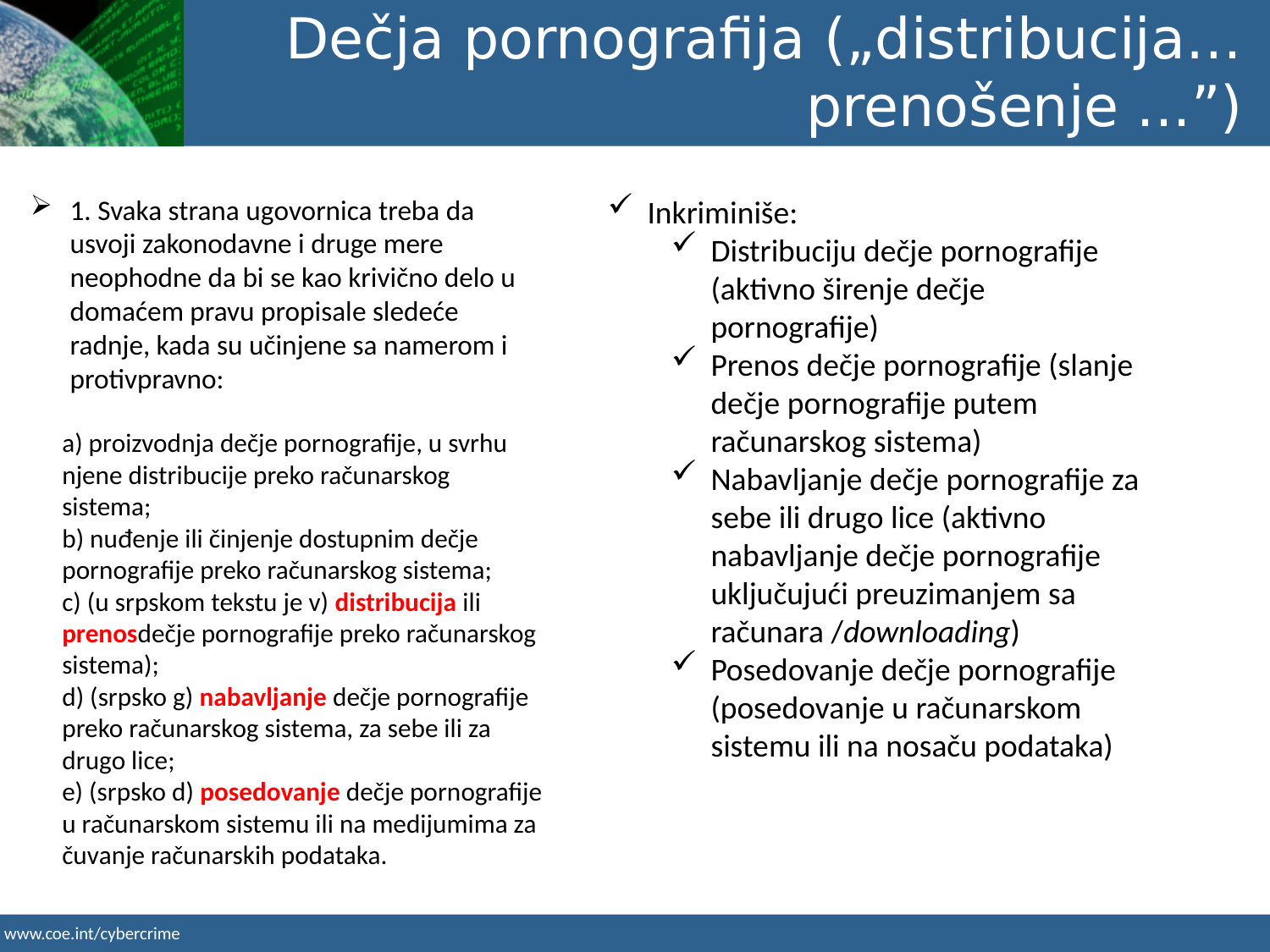

Dečja pornografija („distribucija… prenošenje ...”)
1. Svaka strana ugovornica treba da usvoji zakonodavne i druge mere neophodne da bi se kao krivično delo u domaćem pravu propisale sledeće radnje, kada su učinjene sa namerom i protivpravno:

a) proizvodnja dečje pornografije, u svrhu njene distribucije preko računarskog sistema;
b) nuđenje ili činjenje dostupnim dečje pornografije preko računarskog sistema;
c) (u srpskom tekstu je v) distribucija ili prenosdečje pornografije preko računarskog sistema);
d) (srpsko g) nabavljanje dečje pornografije preko računarskog sistema, za sebe ili za drugo lice;
e) (srpsko d) posedovanje dečje pornografije u računarskom sistemu ili na medijumima za čuvanje računarskih podataka.
Inkriminiše:
Distribuciju dečje pornografije (aktivno širenje dečje pornografije)
Prenos dečje pornografije (slanje dečje pornografije putem računarskog sistema)
Nabavljanje dečje pornografije za sebe ili drugo lice (aktivno nabavljanje dečje pornografije uključujući preuzimanjem sa računara /downloading)
Posedovanje dečje pornografije (posedovanje u računarskom sistemu ili na nosaču podataka)